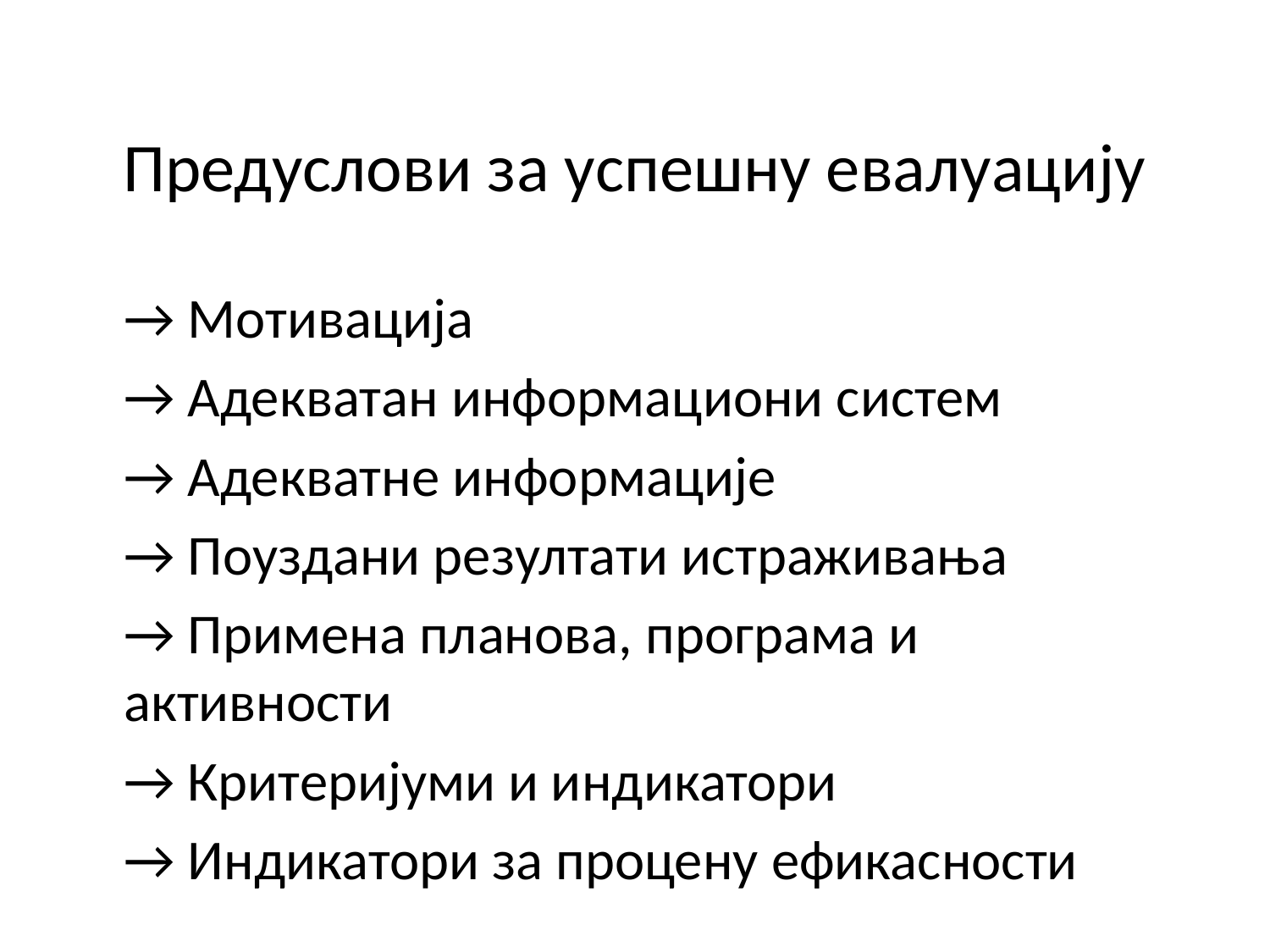

# Предуслови за успешну евалуацију
	→ Мотивација
	→ Адекватан информациони систем
	→ Адекватне информације
	→ Поуздани резултати истраживања
	→ Примена планова, програма и активности
	→ Критеријуми и индикатори
	→ Индикатори за процену ефикасности